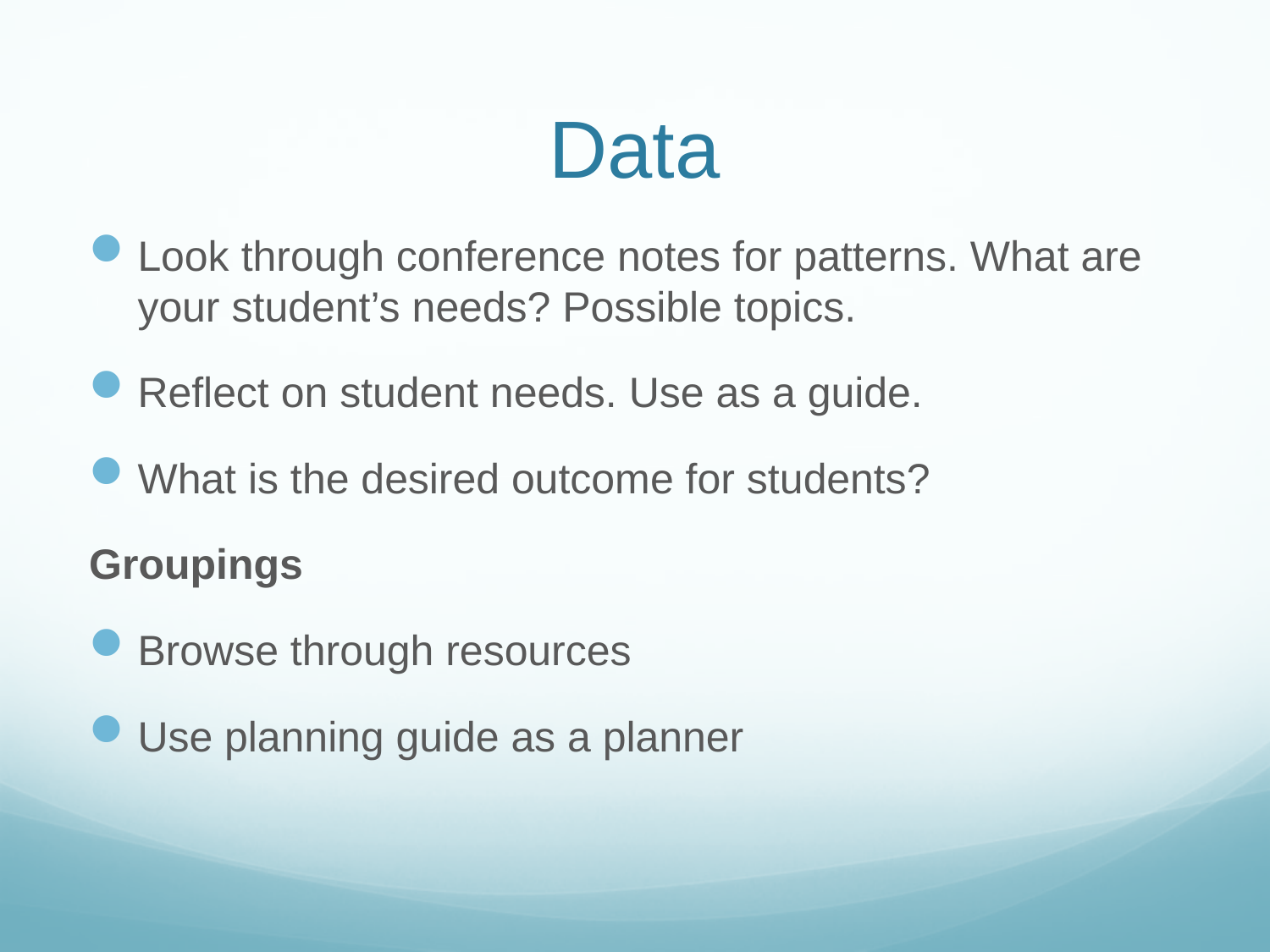

# Data
Look through conference notes for patterns. What are your student’s needs? Possible topics.
Reflect on student needs. Use as a guide.
What is the desired outcome for students?
Groupings
Browse through resources
Use planning guide as a planner